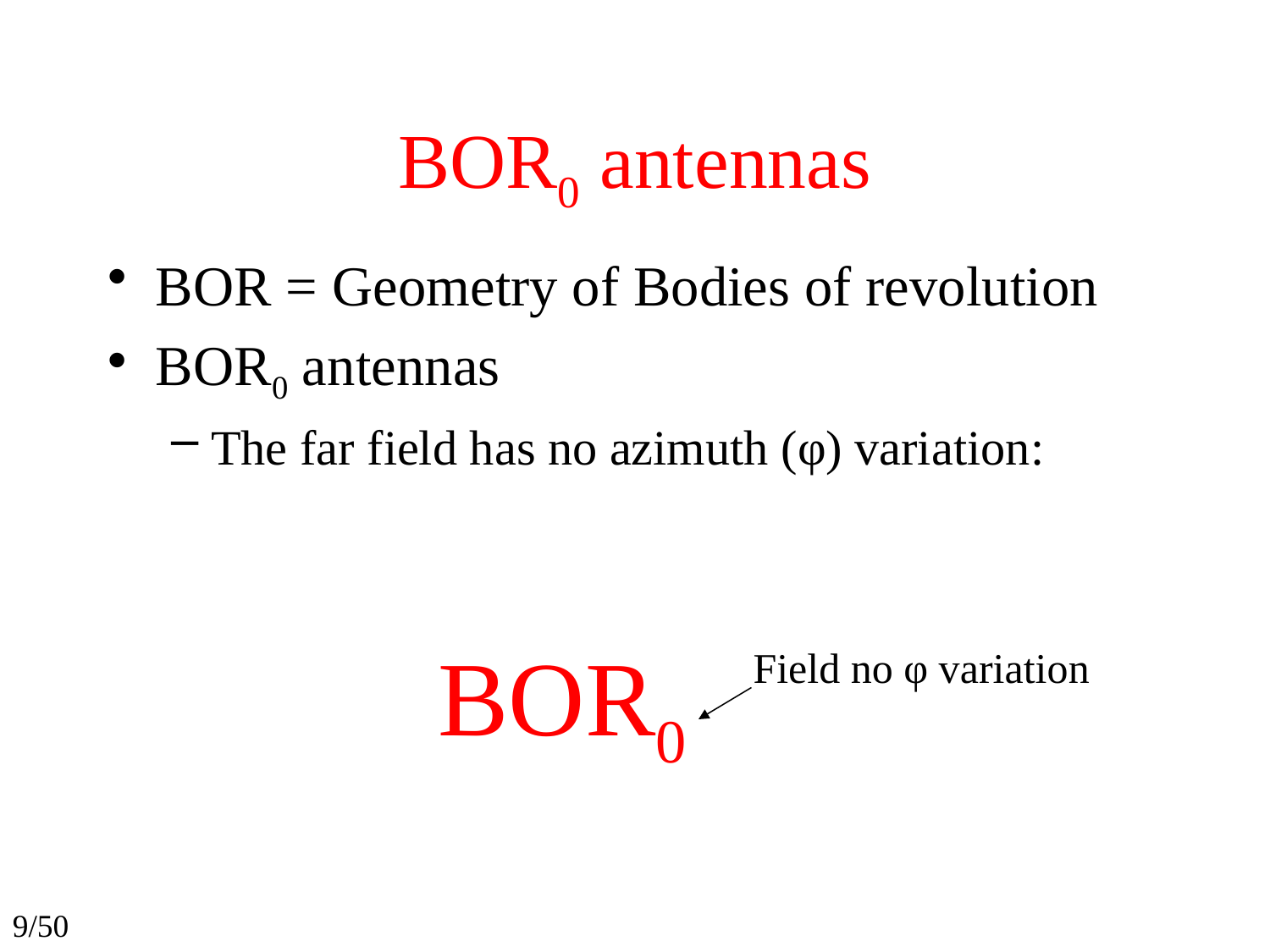

# BOR0 antennas
BOR = Geometry of Bodies of revolution
BOR0 antennas
The far field has no azimuth (φ) variation:

BOR0
Field no φ variation